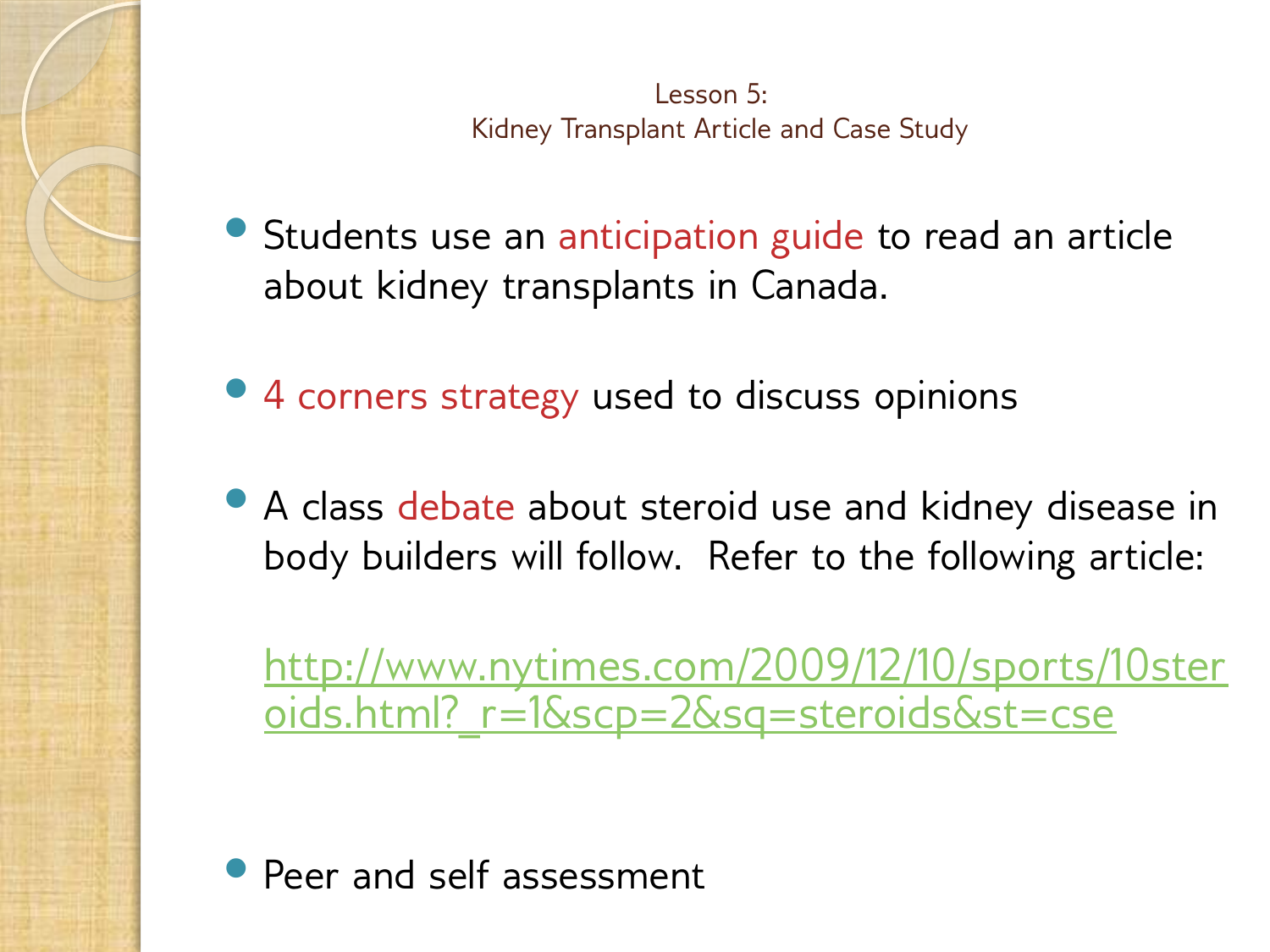

# Lesson 5: Kidney Transplant Article and Case Study
Students use an anticipation guide to read an article about kidney transplants in Canada.
4 corners strategy used to discuss opinions
A class debate about steroid use and kidney disease in body builders will follow.  Refer to the following article:
http://www.nytimes.com/2009/12/10/sports/10steroids.html?_r=1&scp=2&sq=steroids&st=cse
Peer and self assessment